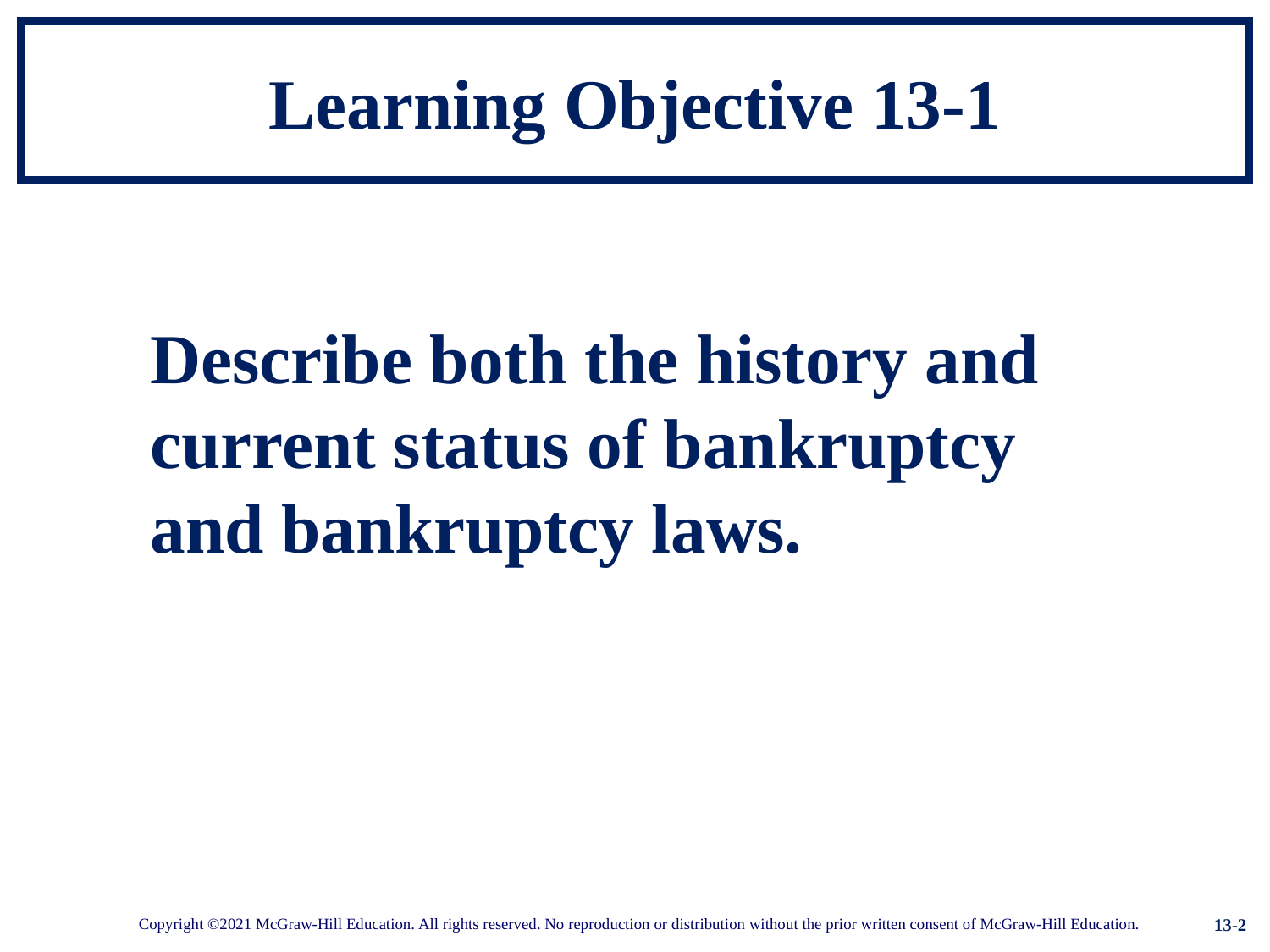

# Learning Objective 13-1

Describe both the history and current status of bankruptcy and bankruptcy laws.

13-2
Copyright ©2021 McGraw-Hill Education. All rights reserved. No reproduction or distribution without the prior written consent of McGraw-Hill Education.